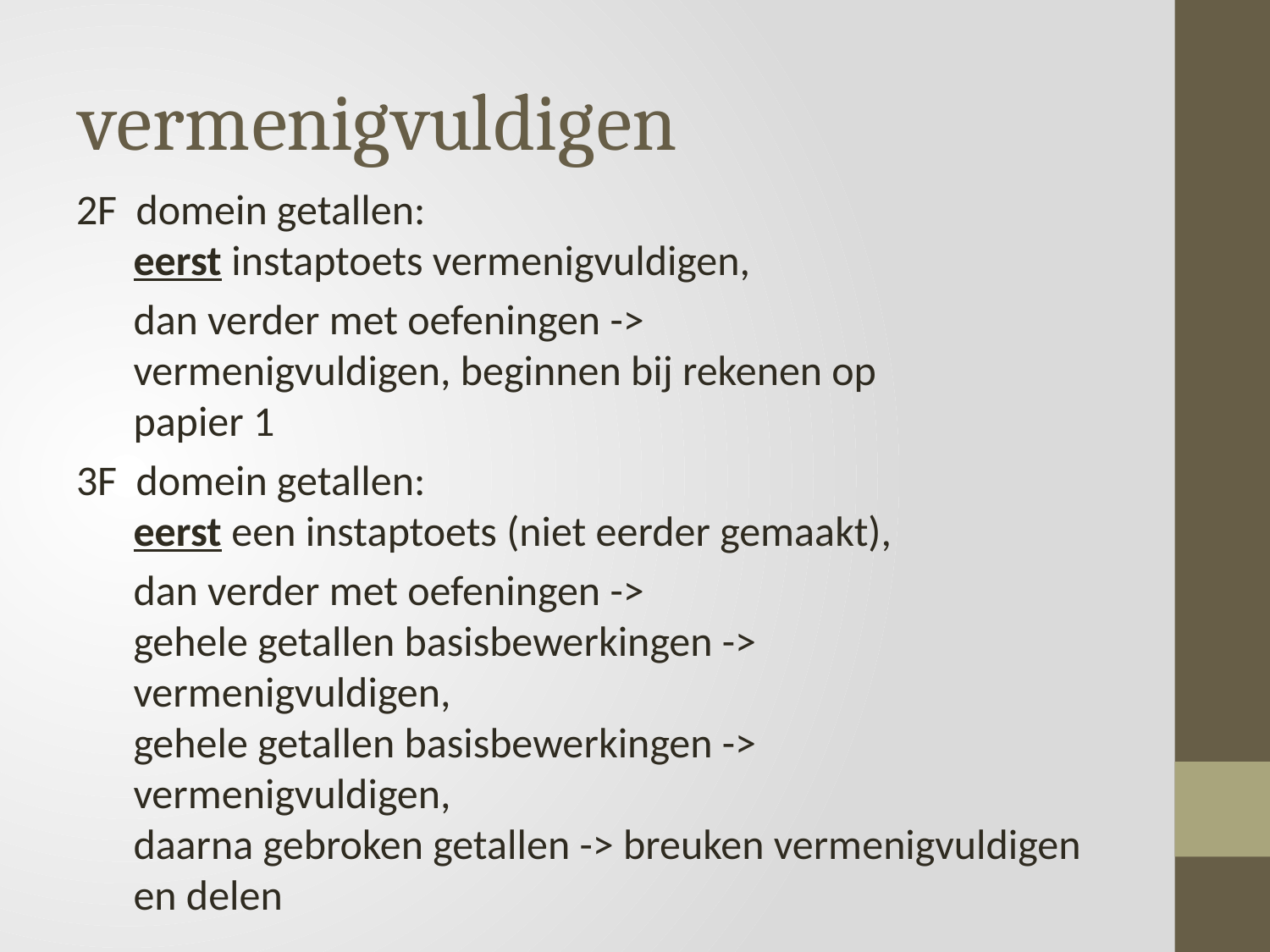

# vermenigvuldigen
2F  domein getallen:
      eerst instaptoets vermenigvuldigen,
      dan verder met oefeningen ->
      vermenigvuldigen, beginnen bij rekenen op
      papier 1
3F  domein getallen:
      eerst een instaptoets (niet eerder gemaakt),
      dan verder met oefeningen ->
      gehele getallen basisbewerkingen ->
      vermenigvuldigen,
      gehele getallen basisbewerkingen ->
      vermenigvuldigen,
      daarna gebroken getallen -> breuken vermenigvuldigen
      en delen